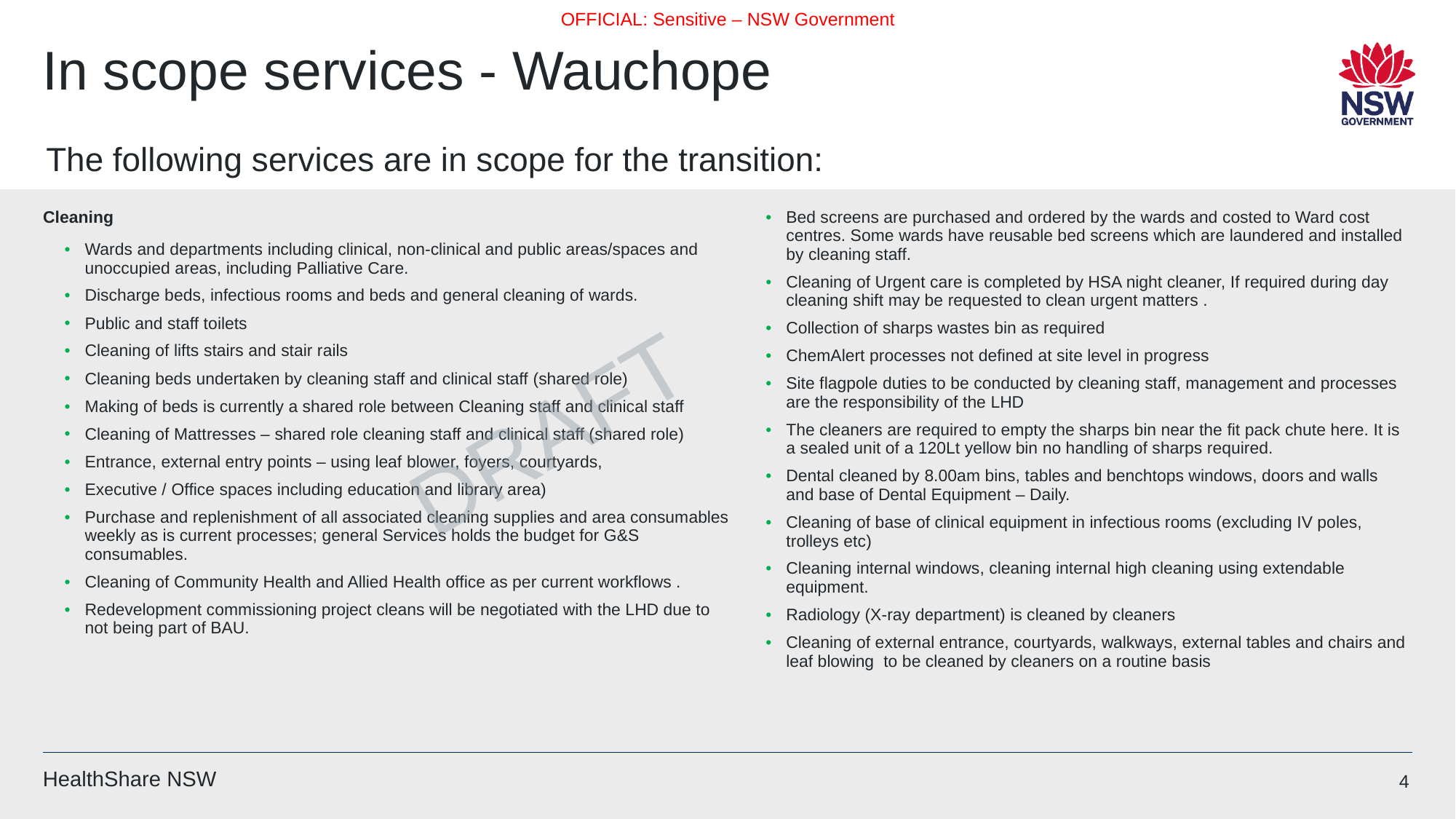

# In scope services - Wauchope
The following services are in scope for the transition:
| Cleaning Wards and departments including clinical, non-clinical and public areas/spaces and unoccupied areas, including Palliative Care. Discharge beds, infectious rooms and beds and general cleaning of wards. Public and staff toilets Cleaning of lifts stairs and stair rails Cleaning beds undertaken by cleaning staff and clinical staff (shared role) Making of beds is currently a shared role between Cleaning staff and clinical staff Cleaning of Mattresses – shared role cleaning staff and clinical staff (shared role) Entrance, external entry points – using leaf blower, foyers, courtyards, Executive / Office spaces including education and library area) Purchase and replenishment of all associated cleaning supplies and area consumables weekly as is current processes; general Services holds the budget for G&S consumables. Cleaning of Community Health and Allied Health office as per current workflows . Redevelopment commissioning project cleans will be negotiated with the LHD due to not being part of BAU. | Bed screens are purchased and ordered by the wards and costed to Ward cost centres. Some wards have reusable bed screens which are laundered and installed by cleaning staff. Cleaning of Urgent care is completed by HSA night cleaner, If required during day cleaning shift may be requested to clean urgent matters . Collection of sharps wastes bin as required ChemAlert processes not defined at site level in progress Site flagpole duties to be conducted by cleaning staff, management and processes are the responsibility of the LHD The cleaners are required to empty the sharps bin near the fit pack chute here. It is a sealed unit of a 120Lt yellow bin no handling of sharps required. Dental cleaned by 8.00am bins, tables and benchtops windows, doors and walls and base of Dental Equipment – Daily. Cleaning of base of clinical equipment in infectious rooms (excluding IV poles, trolleys etc) Cleaning internal windows, cleaning internal high cleaning using extendable equipment. Radiology (X-ray department) is cleaned by cleaners Cleaning of external entrance, courtyards, walkways, external tables and chairs and leaf blowing to be cleaned by cleaners on a routine basis |
| --- | --- |
|  |  |
|  |  |
| --- | --- |
DRAFT
HealthShare NSW
4